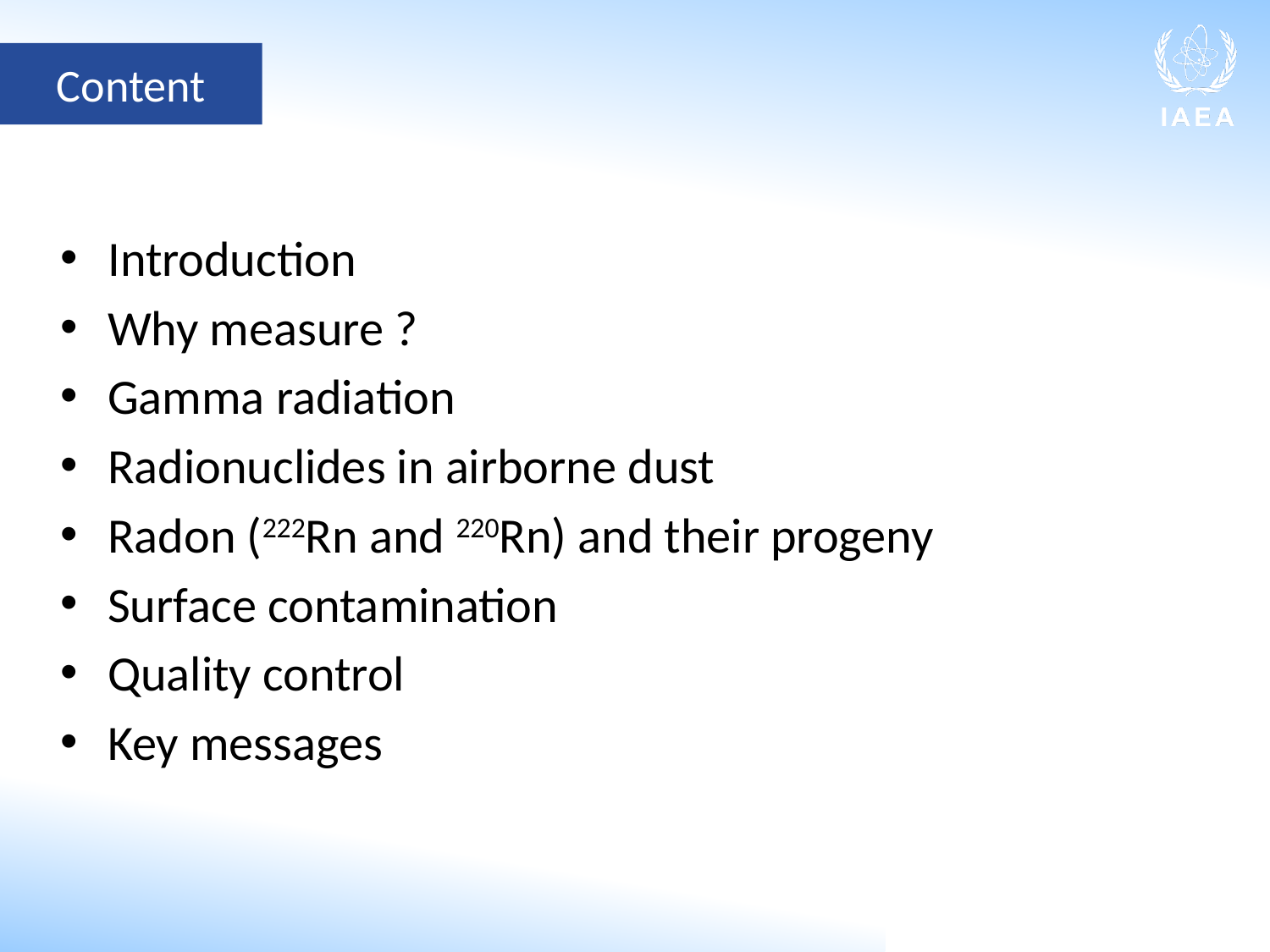

Content
Introduction
Why measure ?
Gamma radiation
Radionuclides in airborne dust
Radon (222Rn and 220Rn) and their progeny
Surface contamination
Quality control
Key messages